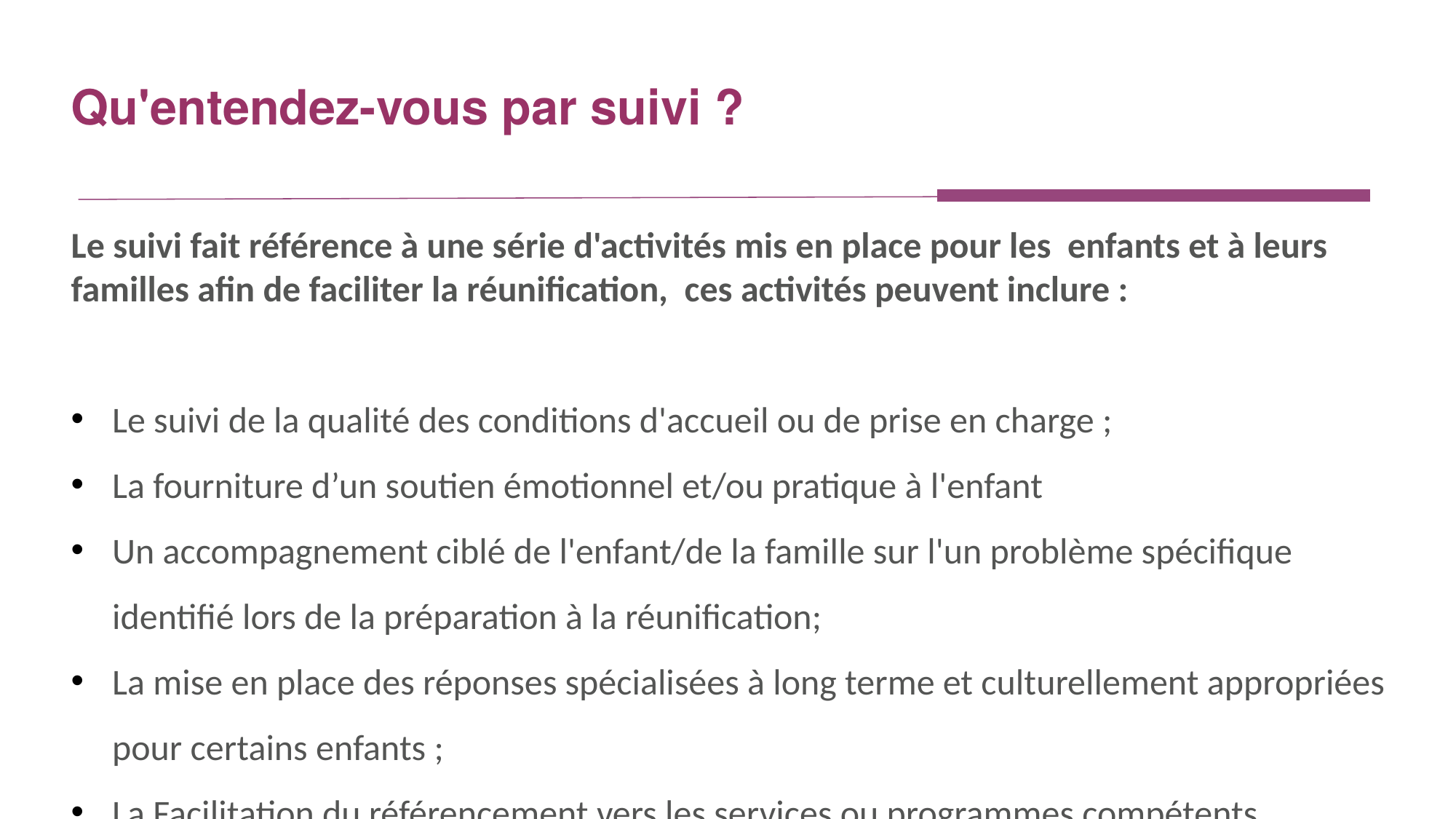

Qu'entendez-vous par suivi ?

Le suivi fait référence à une série d'activités mis en place pour les  enfants et à leurs familles afin de faciliter la réunification,  ces activités peuvent inclure :

Le suivi de la qualité des conditions d'accueil ou de prise en charge ;
La fourniture d’un soutien émotionnel et/ou pratique à l'enfant
Un accompagnement ciblé de l'enfant/de la famille sur l'un problème spécifique identifié lors de la préparation à la réunification;
La mise en place des réponses spécialisées à long terme et culturellement appropriées pour certains enfants ;
La Facilitation du référencement vers les services ou programmes compétents